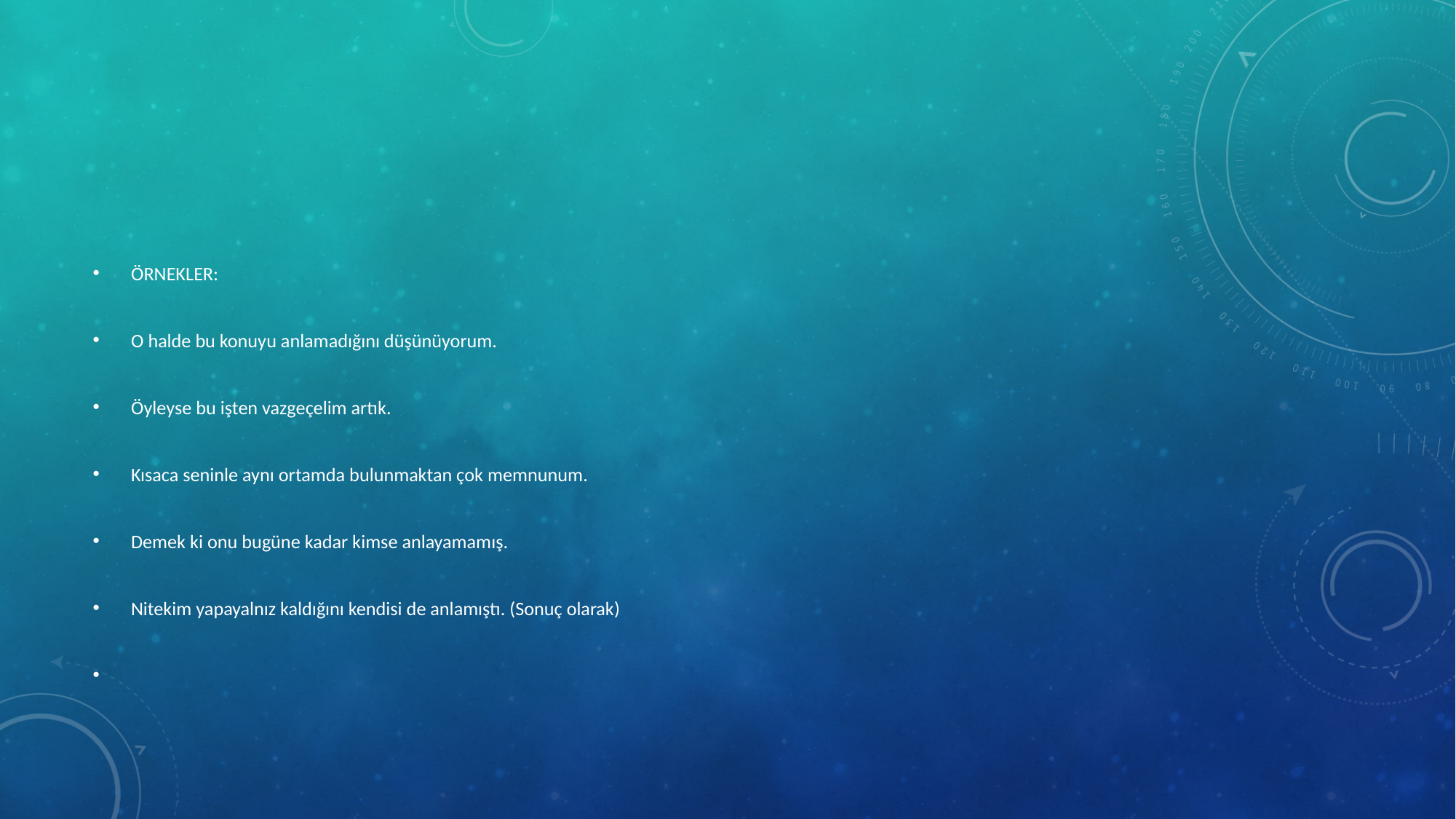

#
ÖRNEKLER:

O halde bu konuyu anlamadığını düşünüyorum.

Öyleyse bu işten vazgeçelim artık.

Kısaca seninle aynı ortamda bulunmaktan çok memnunum.

Demek ki onu bugüne kadar kimse anlayamamış.

Nitekim yapayalnız kaldığını kendisi de anlamıştı. (Sonuç olarak)